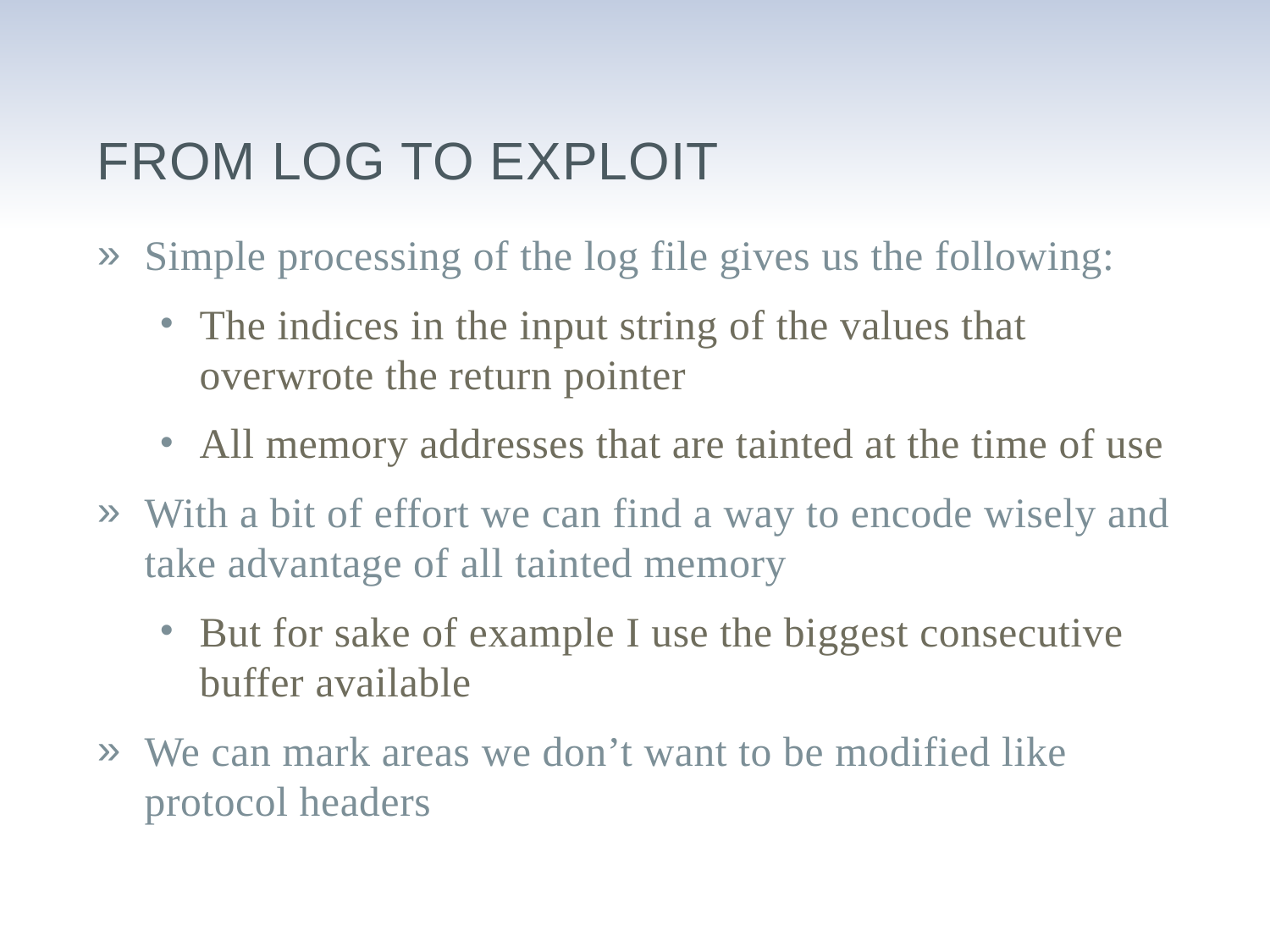

# From LOG to Exploit
Simple processing of the log file gives us the following:
The indices in the input string of the values that overwrote the return pointer
All memory addresses that are tainted at the time of use
With a bit of effort we can find a way to encode wisely and take advantage of all tainted memory
But for sake of example I use the biggest consecutive buffer available
We can mark areas we don’t want to be modified like protocol headers